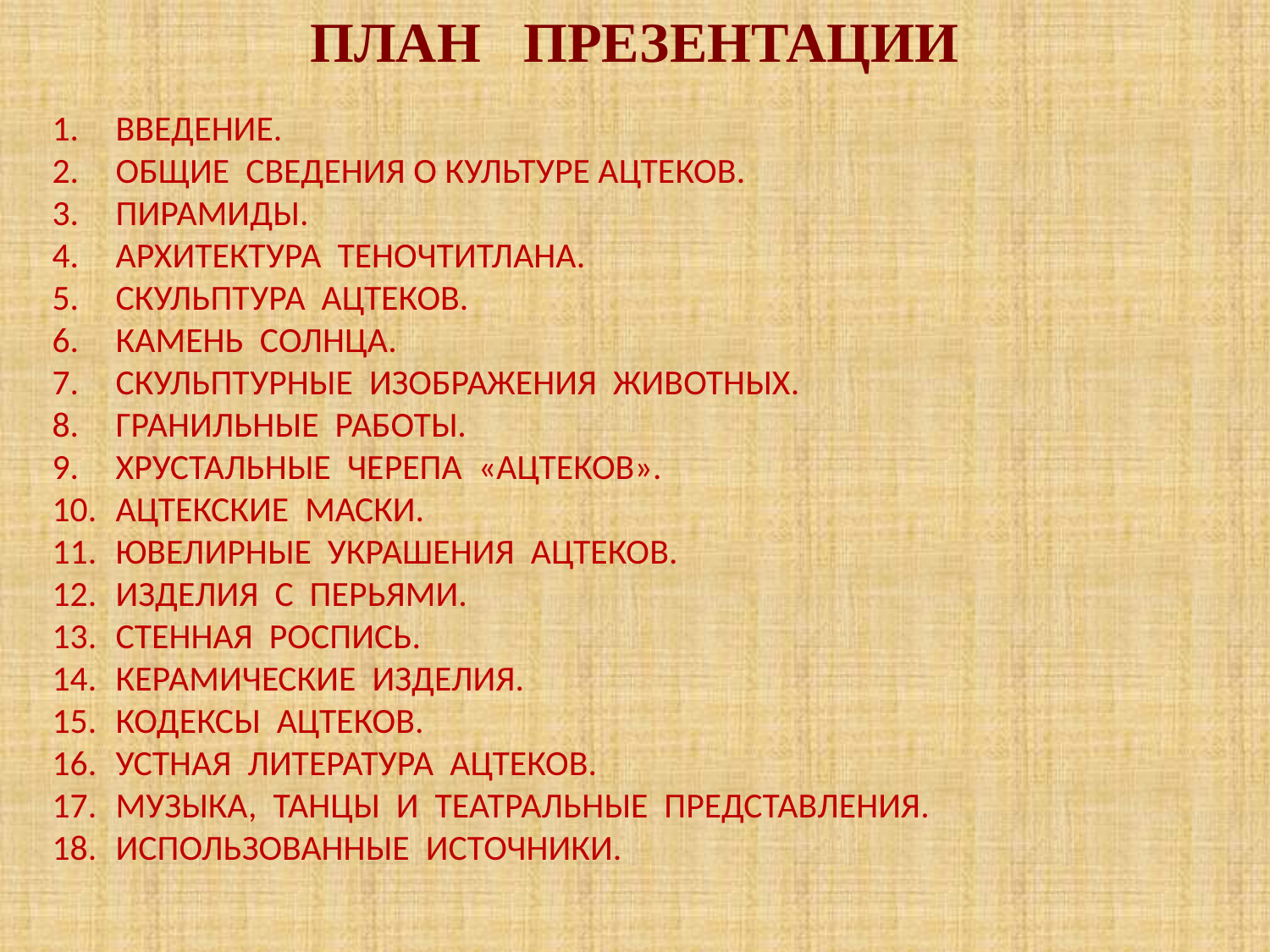

ПЛАН   ПРЕЗЕНТАЦИИ
ВВЕДЕНИЕ.
ОБЩИЕ  СВЕДЕНИЯ О КУЛЬТУРЕ АЦТЕКОВ.
ПИРАМИДЫ.
АРХИТЕКТУРА  ТЕНОЧТИТЛАНА.
СКУЛЬПТУРА  АЦТЕКОВ.
КАМЕНЬ  СОЛНЦА.
СКУЛЬПТУРНЫЕ  ИЗОБРАЖЕНИЯ  ЖИВОТНЫХ.
ГРАНИЛЬНЫЕ  РАБОТЫ.
ХРУСТАЛЬНЫЕ  ЧЕРЕПА  «АЦТЕКОВ».
АЦТЕКСКИЕ  МАСКИ.
ЮВЕЛИРНЫЕ  УКРАШЕНИЯ  АЦТЕКОВ.
ИЗДЕЛИЯ  С  ПЕРЬЯМИ.
СТЕННАЯ  РОСПИСЬ.
КЕРАМИЧЕСКИЕ  ИЗДЕЛИЯ.
КОДЕКСЫ  АЦТЕКОВ.
УСТНАЯ  ЛИТЕРАТУРА  АЦТЕКОВ.
МУЗЫКА,  ТАНЦЫ  И  ТЕАТРАЛЬНЫЕ  ПРЕДСТАВЛЕНИЯ.
ИСПОЛЬЗОВАННЫЕ  ИСТОЧНИКИ.